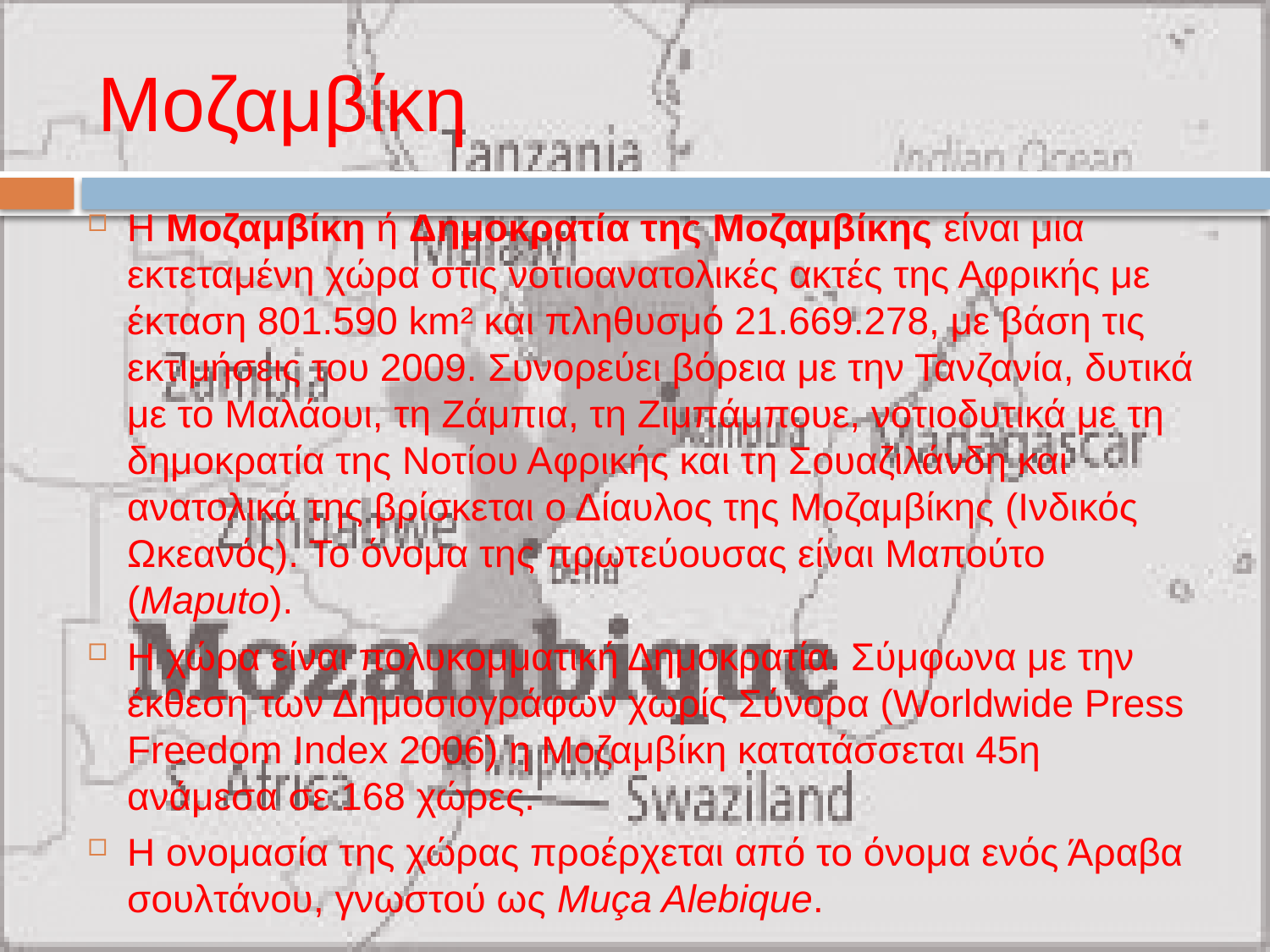

# Μοζαμβίκη
Η Μοζαμβίκη ή Δημοκρατία της Μοζαμβίκης είναι μια εκτεταμένη χώρα στις νοτιοανατολικές ακτές της Αφρικής με έκταση 801.590 km² και πληθυσμό 21.669.278, με βάση τις εκτιμήσεις του 2009. Συνορεύει βόρεια με την Τανζανία, δυτικά με το Μαλάουι, τη Ζάμπια, τη Ζιμπάμπουε, νοτιοδυτικά με τη δημοκρατία της Νοτίου Αφρικής και τη Σουαζιλάνδη και ανατολικά της βρίσκεται ο Δίαυλος της Μοζαμβίκης (Ινδικός Ωκεανός). Το όνομα της πρωτεύουσας είναι Μαπούτο (Maputo).
Η χώρα είναι πολυκομματική Δημοκρατία. Σύμφωνα με την έκθεση των Δημοσιογράφων χωρίς Σύνορα (Worldwide Press Freedom Index 2006) η Μοζαμβίκη κατατάσσεται 45η ανάμεσα σε 168 χώρες.
Η ονομασία της χώρας προέρχεται από το όνομα ενός Άραβα σουλτάνου, γνωστού ως Muça Alebique.